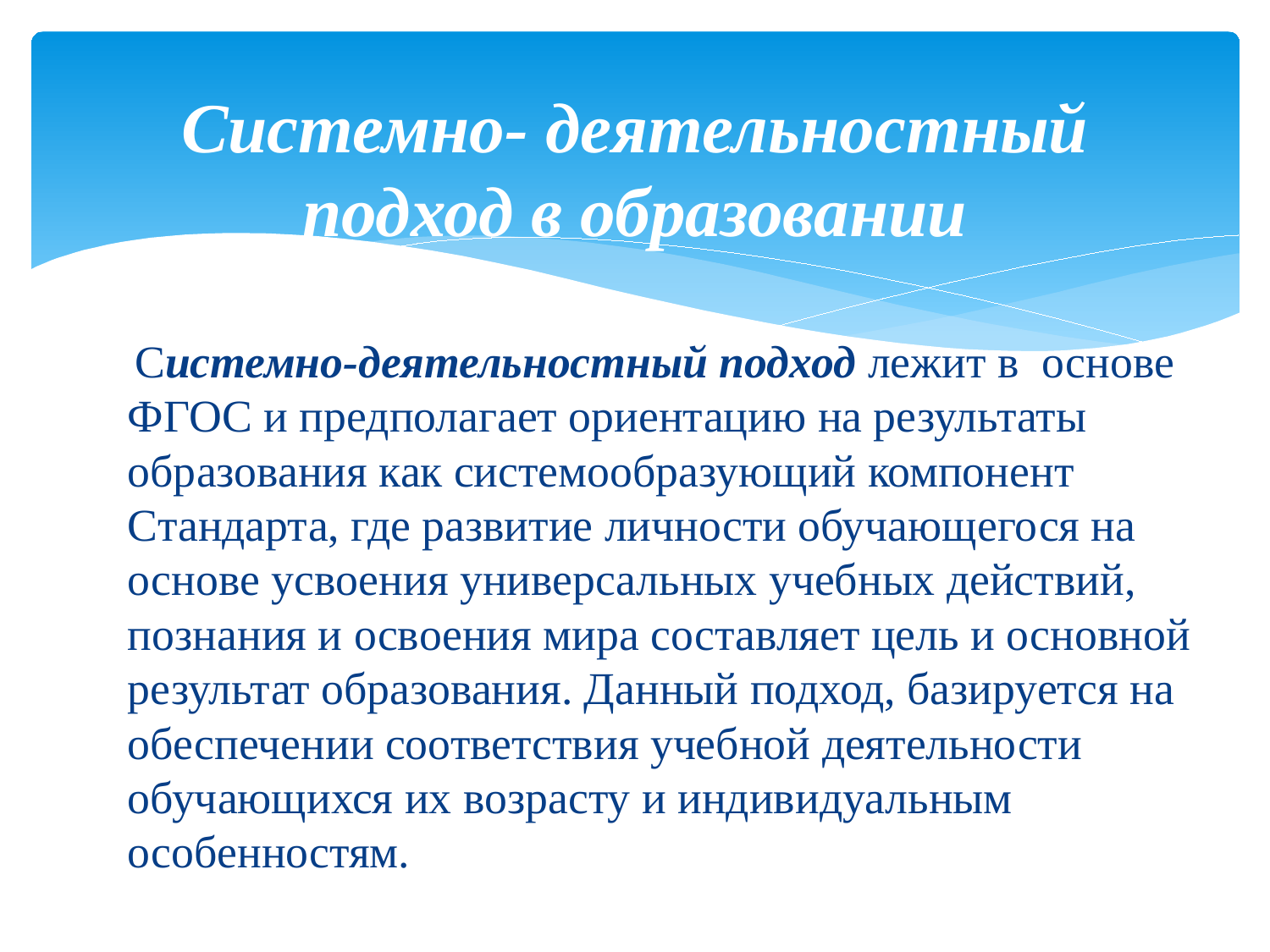

# Системно- деятельностный подход в образовании
 Системно-деятельностный подход лежит в  основе ФГОС и предполагает ориентацию на результаты образования как системообразующий компонент Стандарта, где развитие личности обучающегося на основе усвоения универсальных учебных действий, познания и освоения мира составляет цель и основной результат образования. Данный подход, базируется на обеспечении соответствия учебной деятельности обучающихся их возрасту и индивидуальным особенностям.